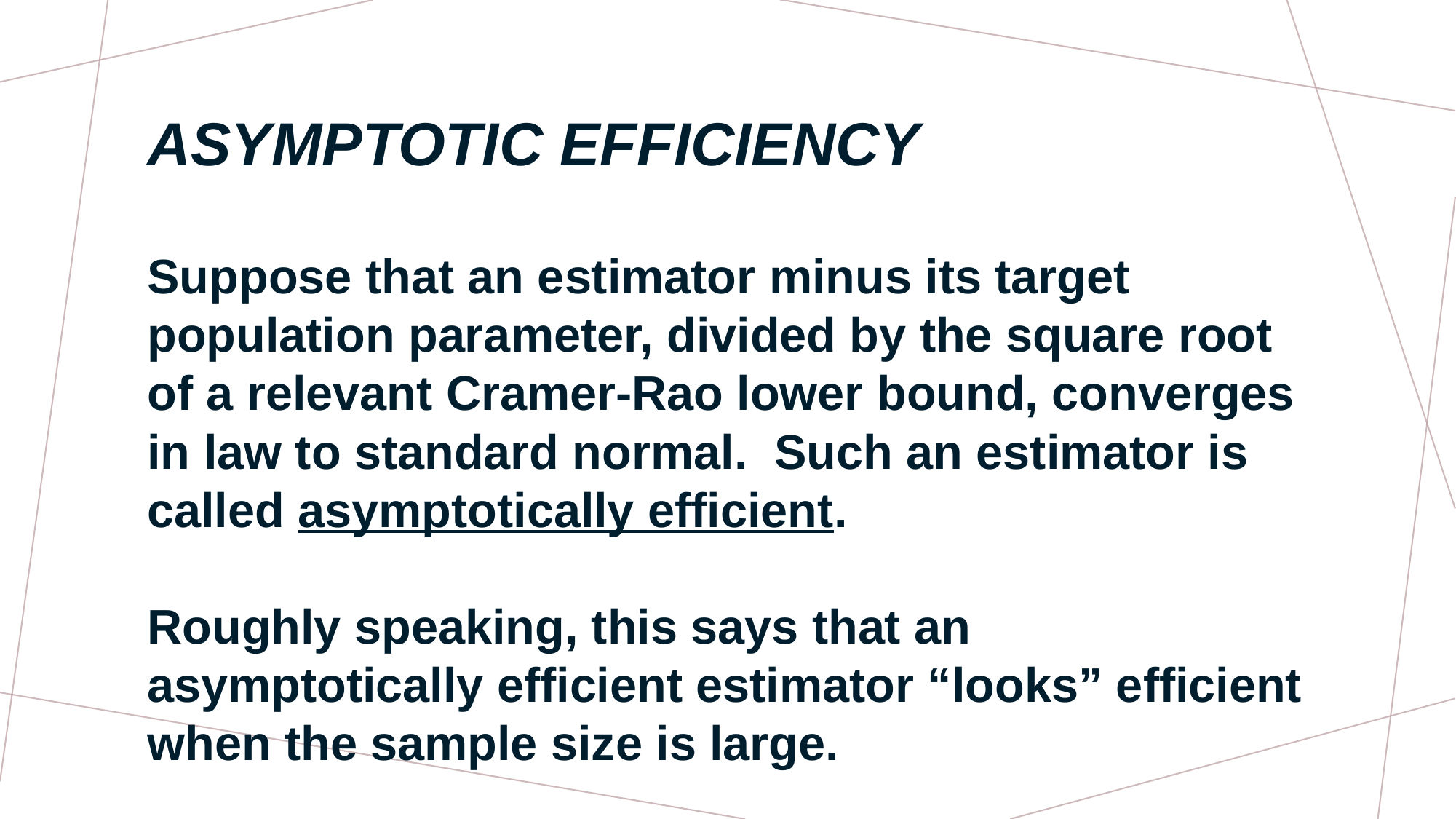

# ASYMPTOTIC EFFICIENCY
Suppose that an estimator minus its target population parameter, divided by the square root of a relevant Cramer-Rao lower bound, converges in law to standard normal.  Such an estimator is called asymptotically efficient.

Roughly speaking, this says that an asymptotically efficient estimator “looks” efficient when the sample size is large.